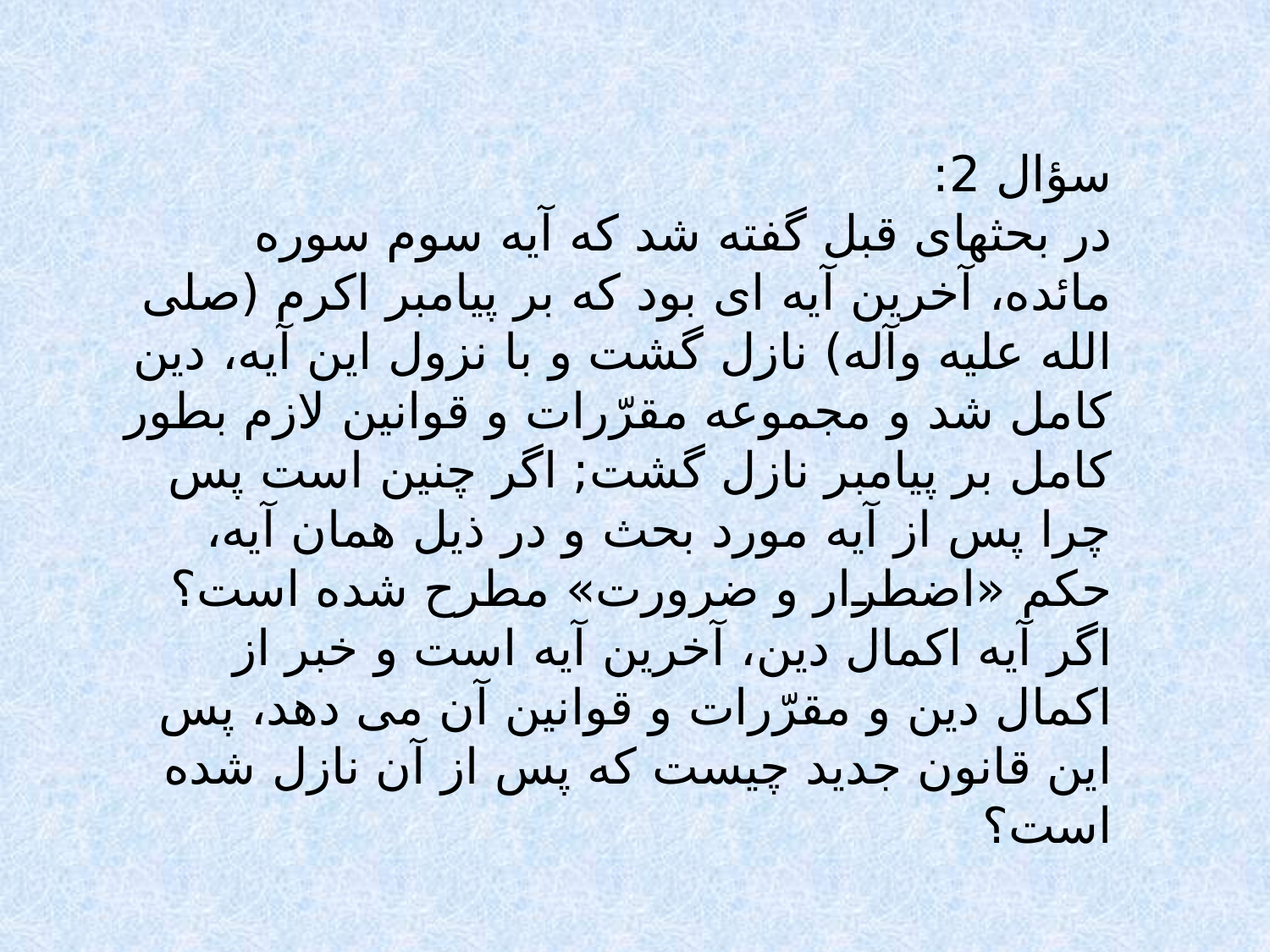

سؤال 2:
در بحثهاى قبل گفته شد كه آيه سوم سوره مائده، آخرين آيه اى بود كه بر پيامبر اكرم (صلى الله عليه وآله) نازل گشت و با نزول اين آيه، دين كامل شد و مجموعه مقرّرات و قوانين لازم بطور كامل بر پيامبر نازل گشت; اگر چنين است پس چرا پس از آيه مورد بحث و در ذيل همان آيه، حكم «اضطرار و ضرورت» مطرح شده است؟ اگر آيه اكمال دين، آخرين آيه است و خبر از اكمال دين و مقرّرات و قوانين آن مى دهد، پس اين قانون جديد چيست كه پس از آن نازل شده است؟